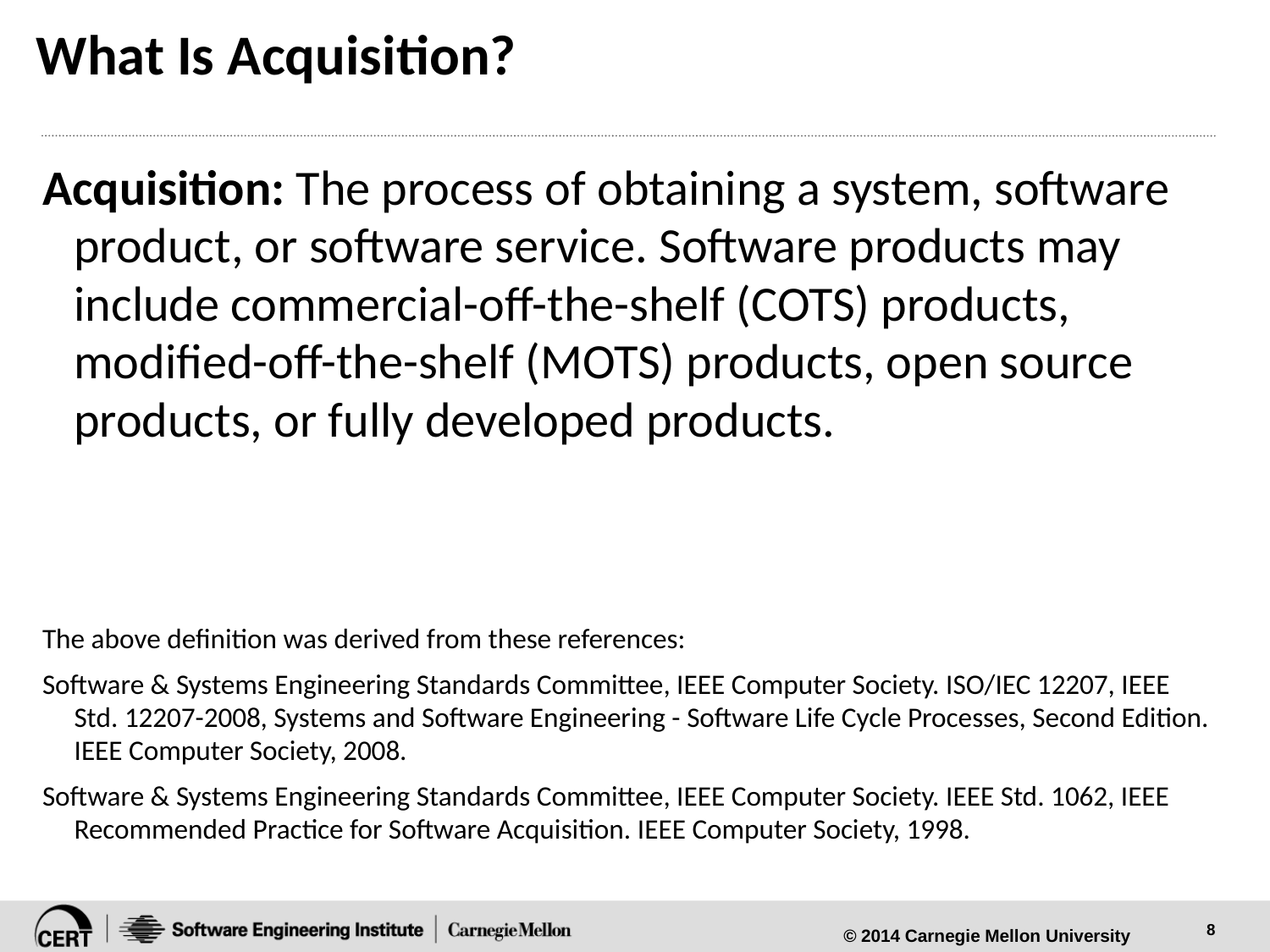

# What Is Acquisition?
Acquisition: The process of obtaining a system, software product, or software service. Software products may include commercial-off-the-shelf (COTS) products, modified-off-the-shelf (MOTS) products, open source products, or fully developed products.

The above definition was derived from these references:
Software & Systems Engineering Standards Committee, IEEE Computer Society. ISO/IEC 12207, IEEE Std. 12207-2008, Systems and Software Engineering - Software Life Cycle Processes, Second Edition. IEEE Computer Society, 2008.
Software & Systems Engineering Standards Committee, IEEE Computer Society. IEEE Std. 1062, IEEE Recommended Practice for Software Acquisition. IEEE Computer Society, 1998.